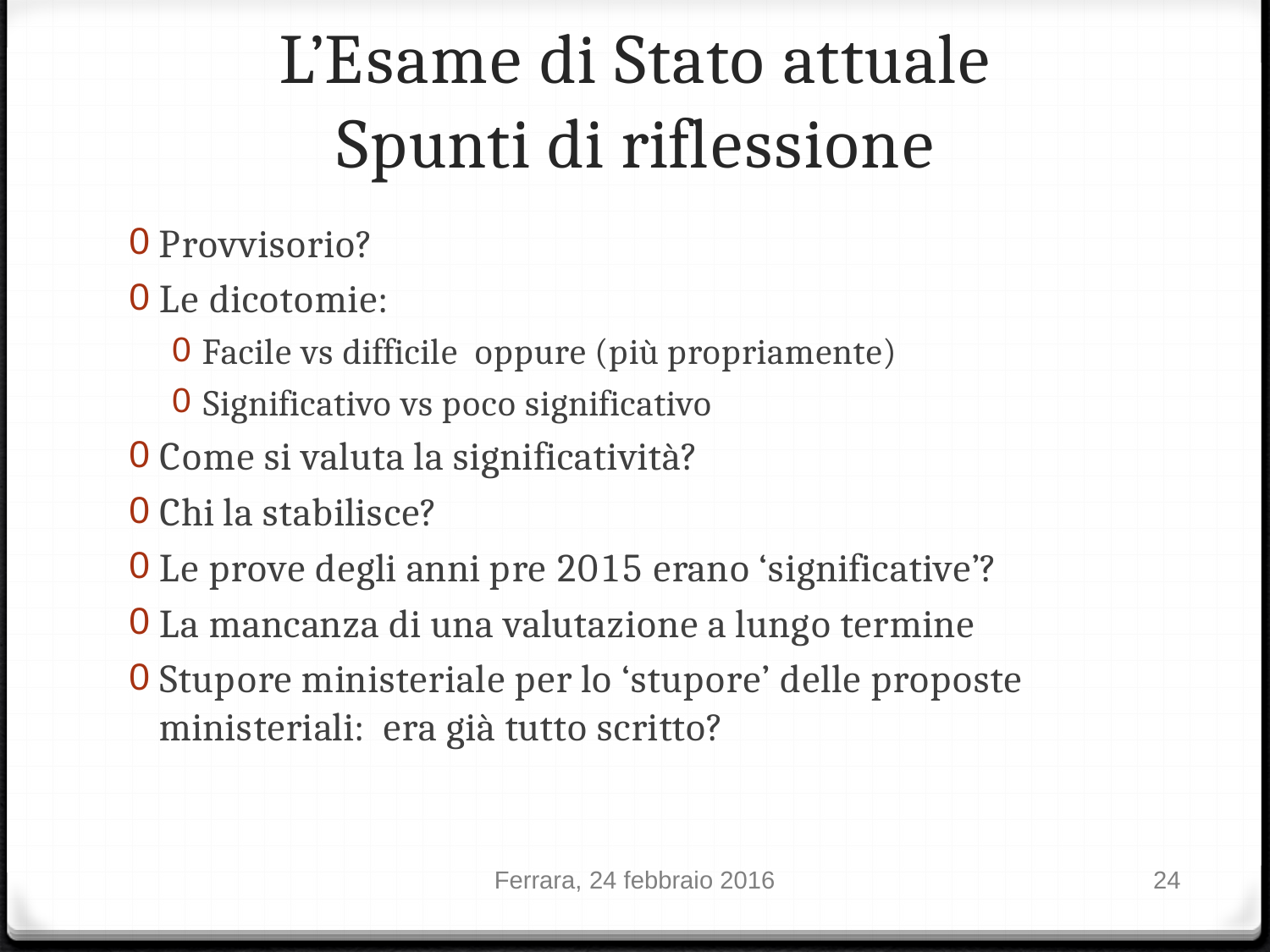

# L’Esame di Stato attuale Spunti di riflessione
Provvisorio?
Le dicotomie:
Facile vs difficile  oppure (più propriamente)
Significativo vs poco significativo
Come si valuta la significatività?
Chi la stabilisce?
Le prove degli anni pre 2015 erano ‘significative’?
La mancanza di una valutazione a lungo termine
Stupore ministeriale per lo ‘stupore’ delle proposte ministeriali:  era già tutto scritto?
Ferrara, 24 febbraio 2016
24